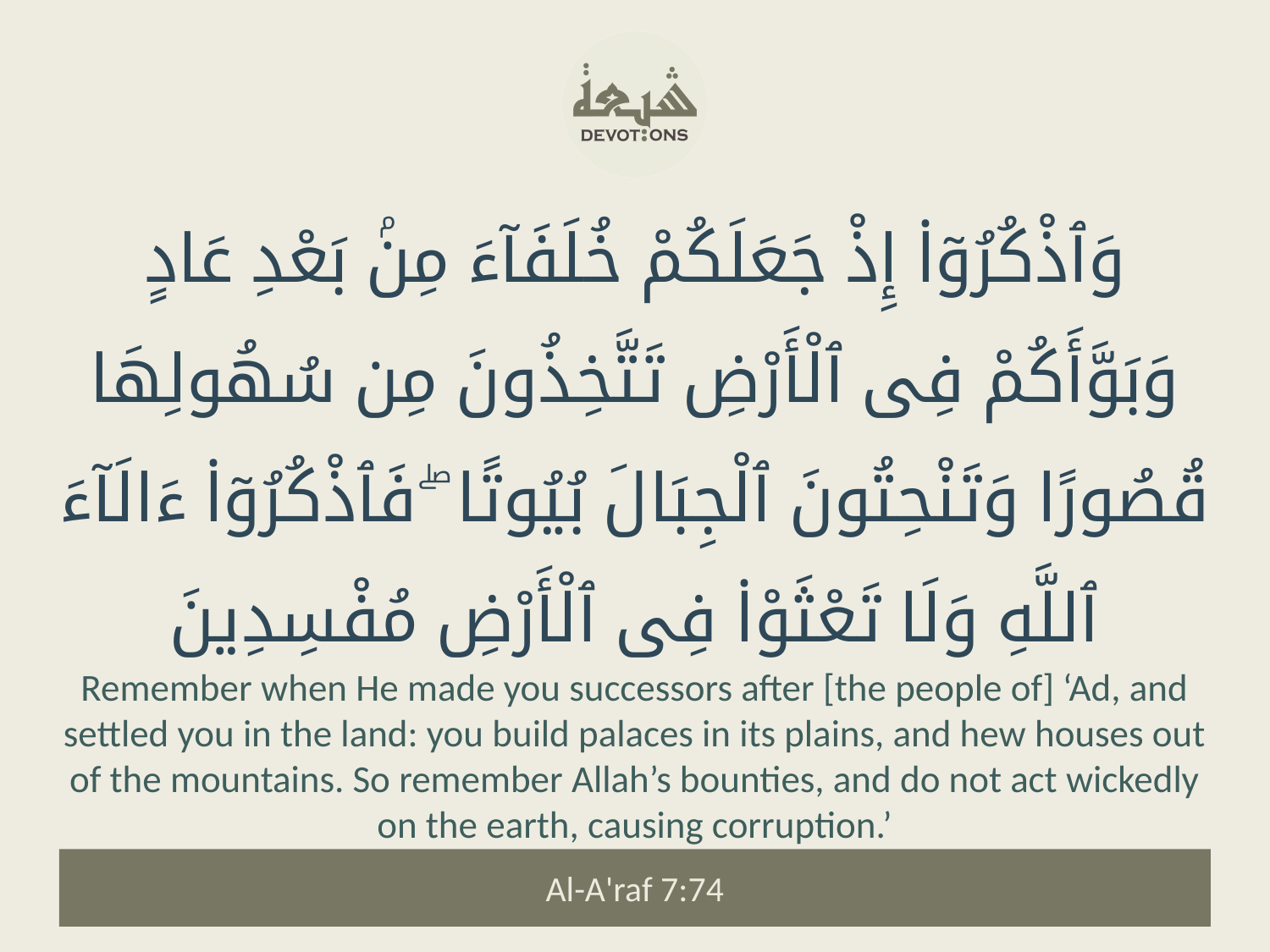

وَٱذْكُرُوٓا۟ إِذْ جَعَلَكُمْ خُلَفَآءَ مِنۢ بَعْدِ عَادٍ وَبَوَّأَكُمْ فِى ٱلْأَرْضِ تَتَّخِذُونَ مِن سُهُولِهَا قُصُورًا وَتَنْحِتُونَ ٱلْجِبَالَ بُيُوتًا ۖ فَٱذْكُرُوٓا۟ ءَالَآءَ ٱللَّهِ وَلَا تَعْثَوْا۟ فِى ٱلْأَرْضِ مُفْسِدِينَ
Remember when He made you successors after [the people of] ‘Ad, and settled you in the land: you build palaces in its plains, and hew houses out of the mountains. So remember Allah’s bounties, and do not act wickedly on the earth, causing corruption.’
Al-A'raf 7:74